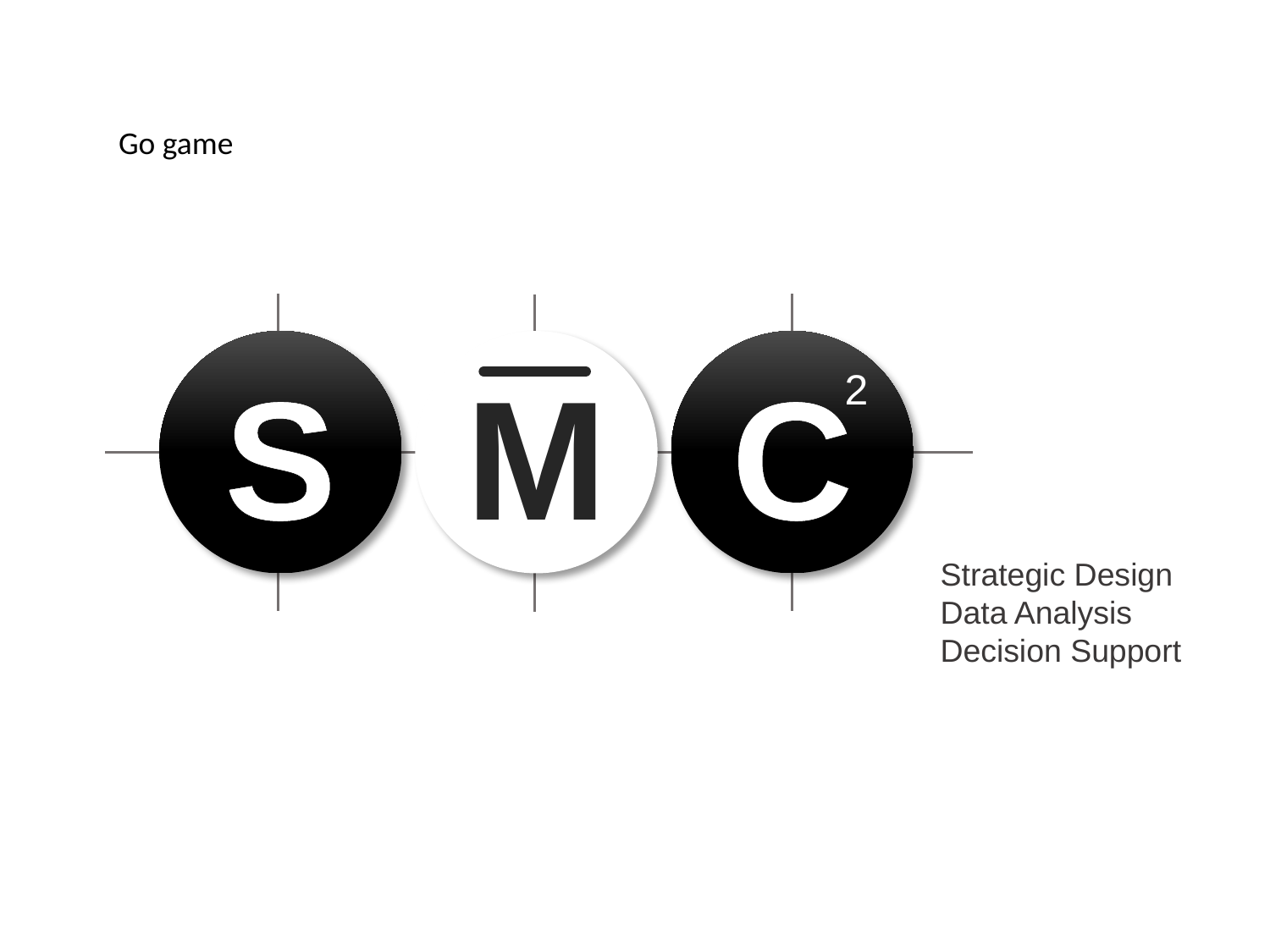

Go game
S
M
C
2
Strategic Design
Data Analysis
Decision Support